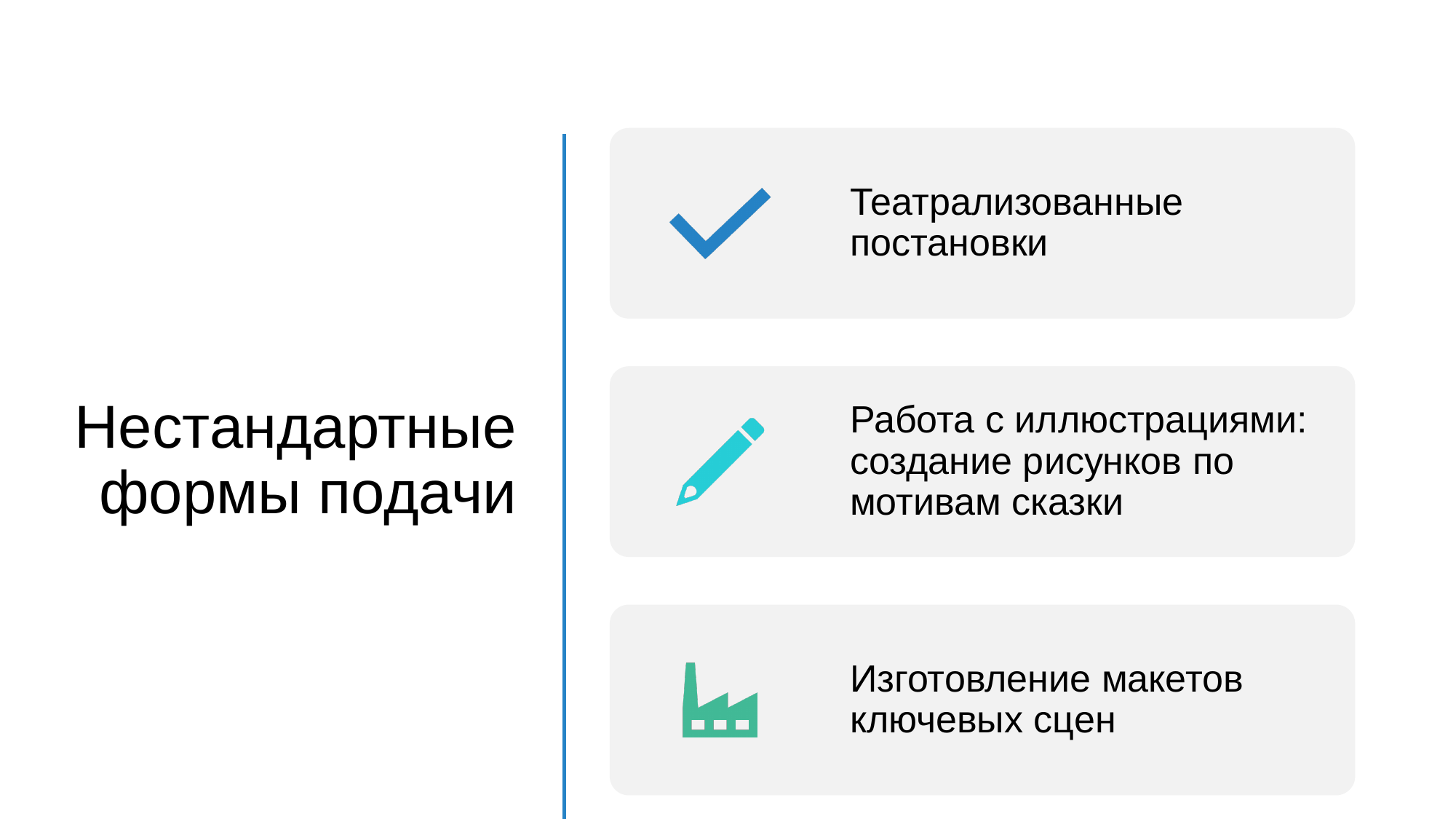

# Нестандартные формы подачи
Театрализованные постановки
Работа с иллюстрациями: создание рисунков по мотивам сказки
Изготовление макетов ключевых сцен